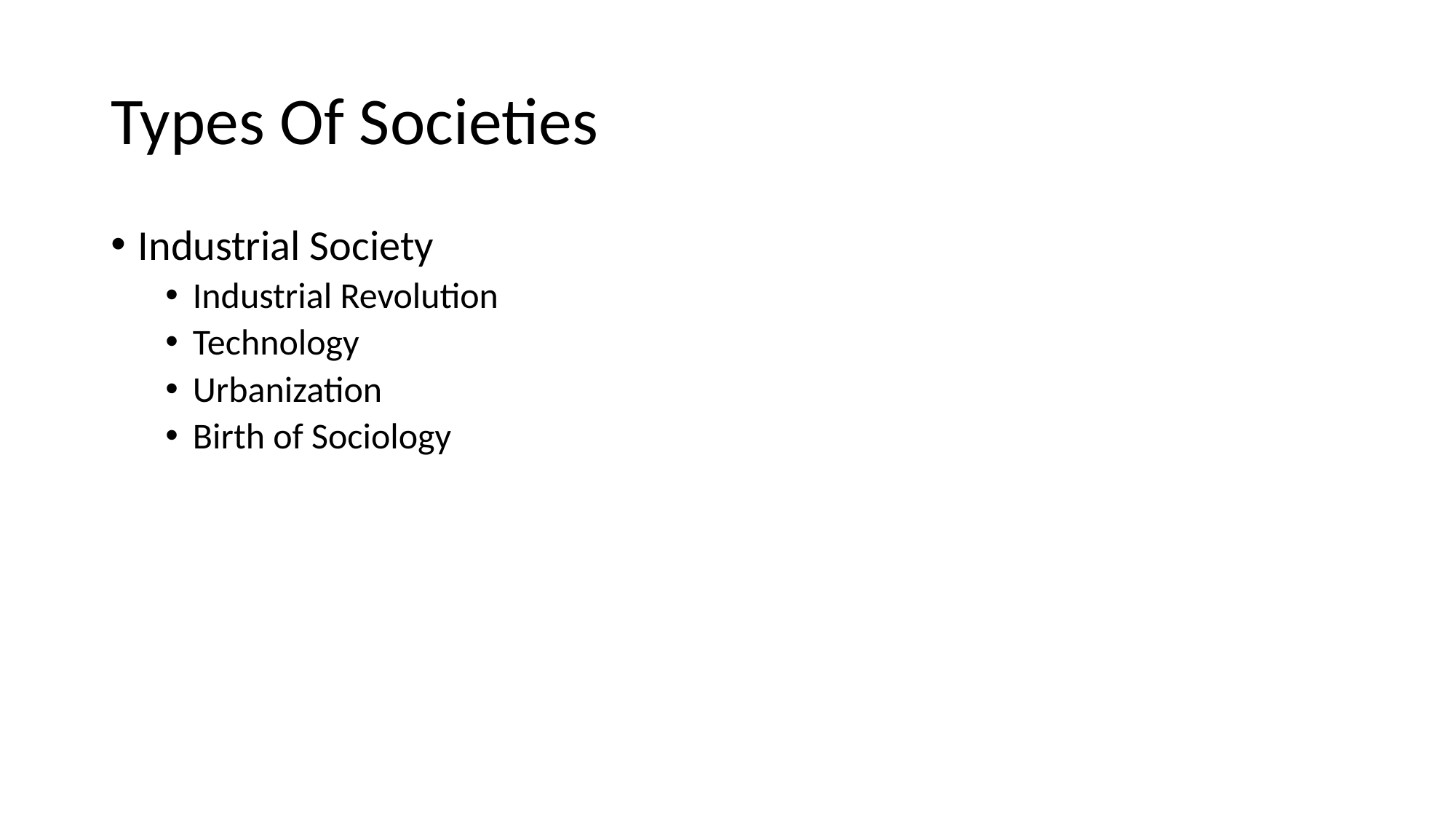

# Types Of Societies
Industrial Society
Industrial Revolution
Technology
Urbanization
Birth of Sociology